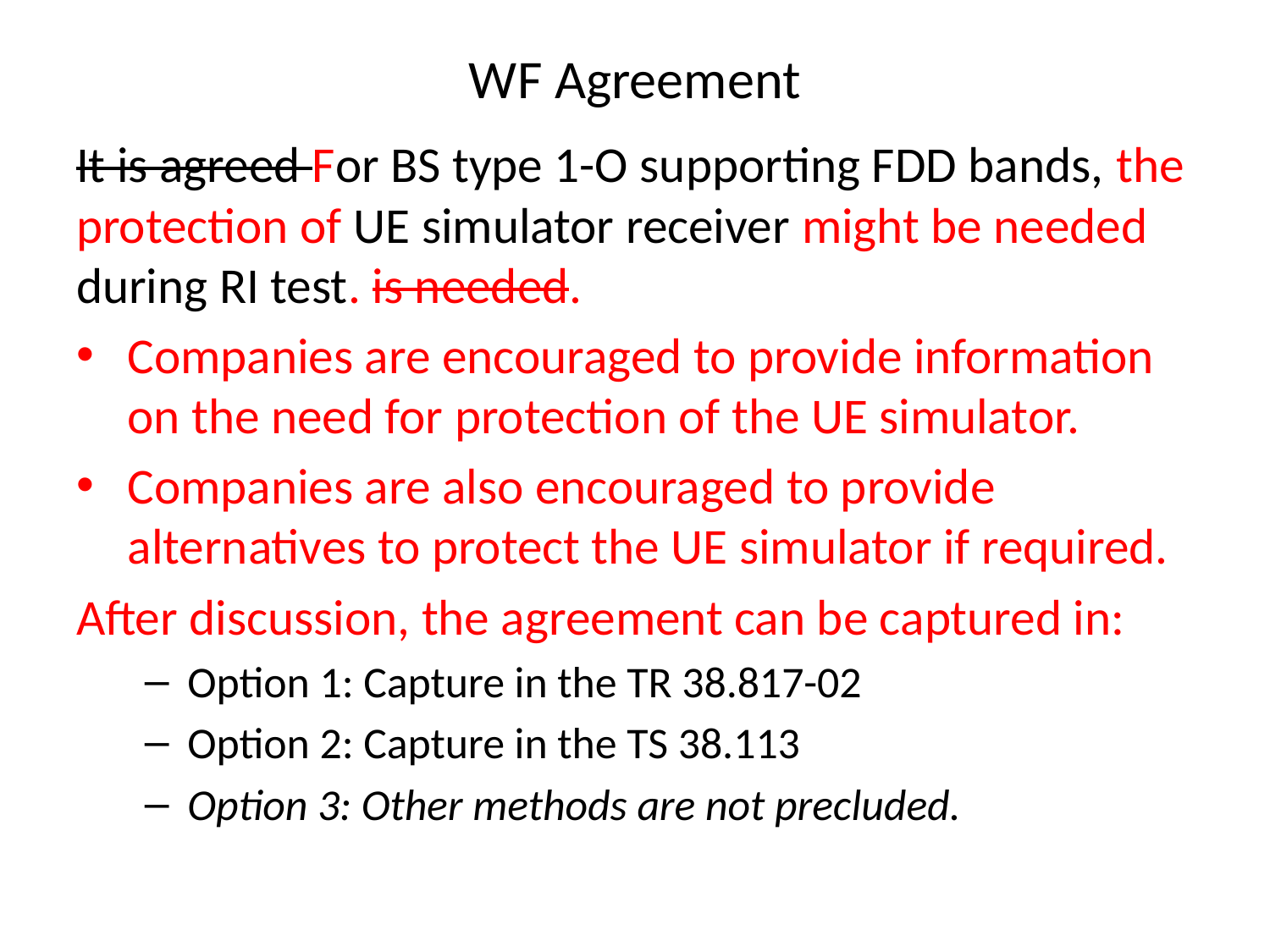

# WF Agreement
It is agreed For BS type 1-O supporting FDD bands, the protection of UE simulator receiver might be needed during RI test. is needed.
Companies are encouraged to provide information on the need for protection of the UE simulator.
Companies are also encouraged to provide alternatives to protect the UE simulator if required.
After discussion, the agreement can be captured in:
Option 1: Capture in the TR 38.817-02
Option 2: Capture in the TS 38.113
Option 3: Other methods are not precluded.